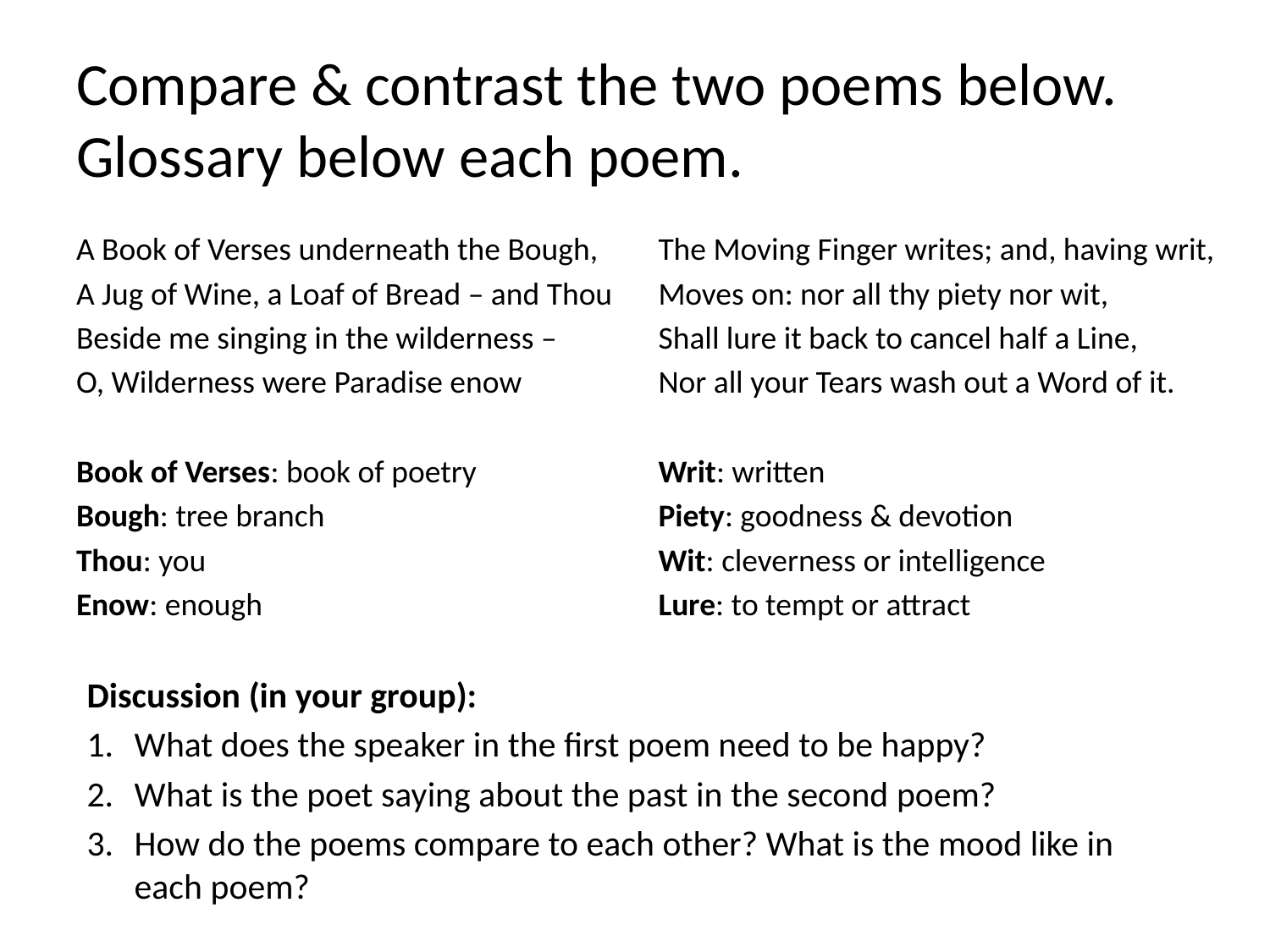

# Compare & contrast the two poems below. Glossary below each poem.
A Book of Verses underneath the Bough,
A Jug of Wine, a Loaf of Bread – and Thou
Beside me singing in the wilderness –
O, Wilderness were Paradise enow

Book of Verses: book of poetry
Bough: tree branch
Thou: you
Enow: enough

The Moving Finger writes; and, having writ,
Moves on: nor all thy piety nor wit,
Shall lure it back to cancel half a Line,
Nor all your Tears wash out a Word of it.

Writ: written
Piety: goodness & devotion
Wit: cleverness or intelligence
Lure: to tempt or attract

Discussion (in your group):
What does the speaker in the first poem need to be happy?
What is the poet saying about the past in the second poem?
How do the poems compare to each other? What is the mood like in each poem?